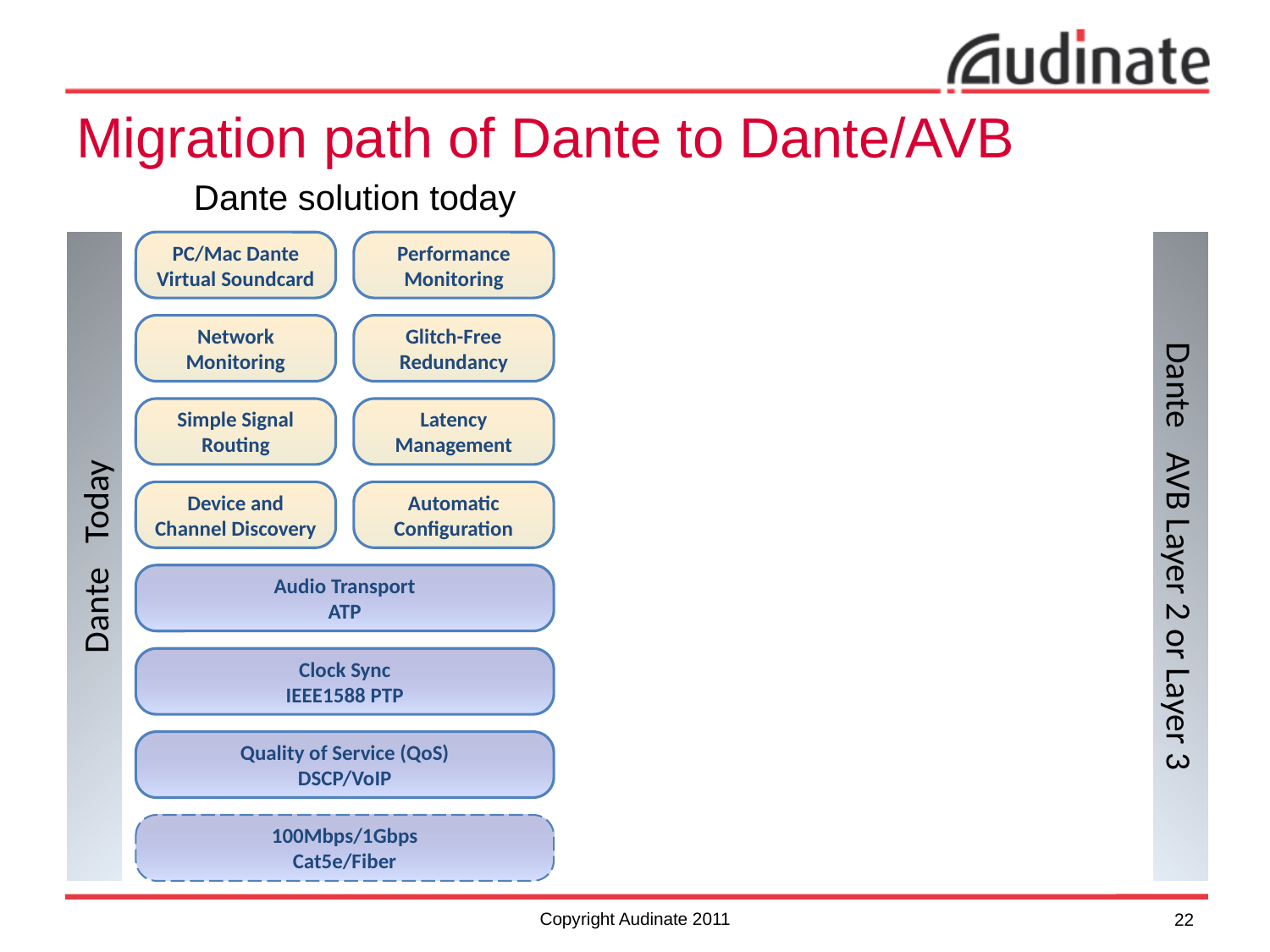

# Migration path of Dante to Dante/AVB
Dante solution today
Performance Monitoring
PC/Mac Dante Virtual Soundcard
Glitch-Free
Redundancy
Network Monitoring
Latency Management
Simple Signal Routing
Device and Channel Discovery
Automatic Configuration
Dante   Today
Dante   AVB Layer 2 or Layer 3
Audio Transport
ATP
Clock Sync
IEEE1588 PTP
Quality of Service (QoS)
DSCP/VoIP
100Mbps/1Gbps
Cat5e/Fiber
Copyright Audinate 2011
22